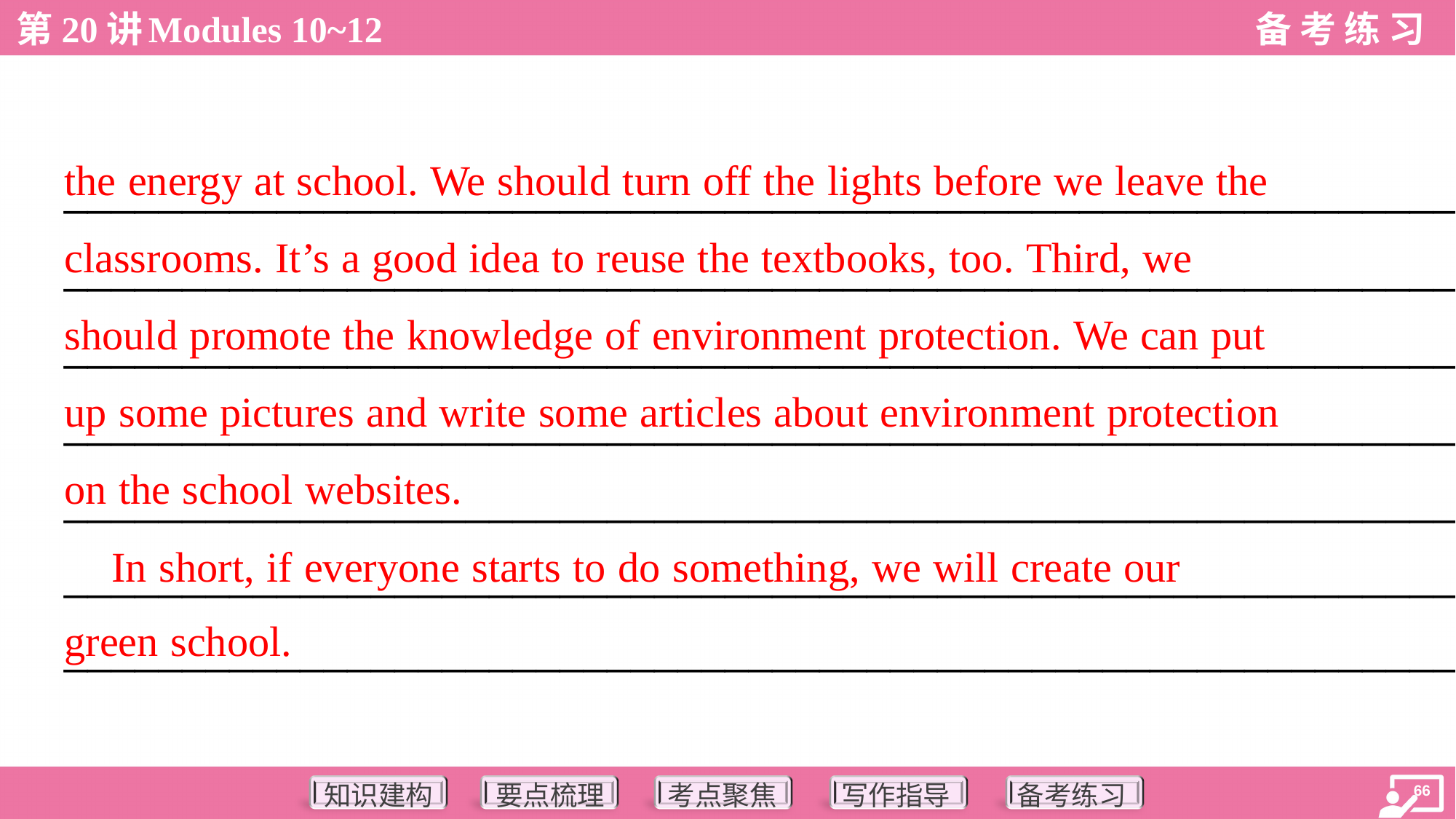

the energy at school. We should turn off the lights before we leave the
classrooms. It’s a good idea to reuse the textbooks, too. Third, we
should promote the knowledge of environment protection. We can put
up some pictures and write some articles about environment protection
on the school websites.
    In short, if everyone starts to do something, we will create our
green school.
______________________________________________________________
______________________________________________________________
______________________________________________________________
______________________________________________________________
______________________________________________________________
______________________________________________________________
______________________________________________________________